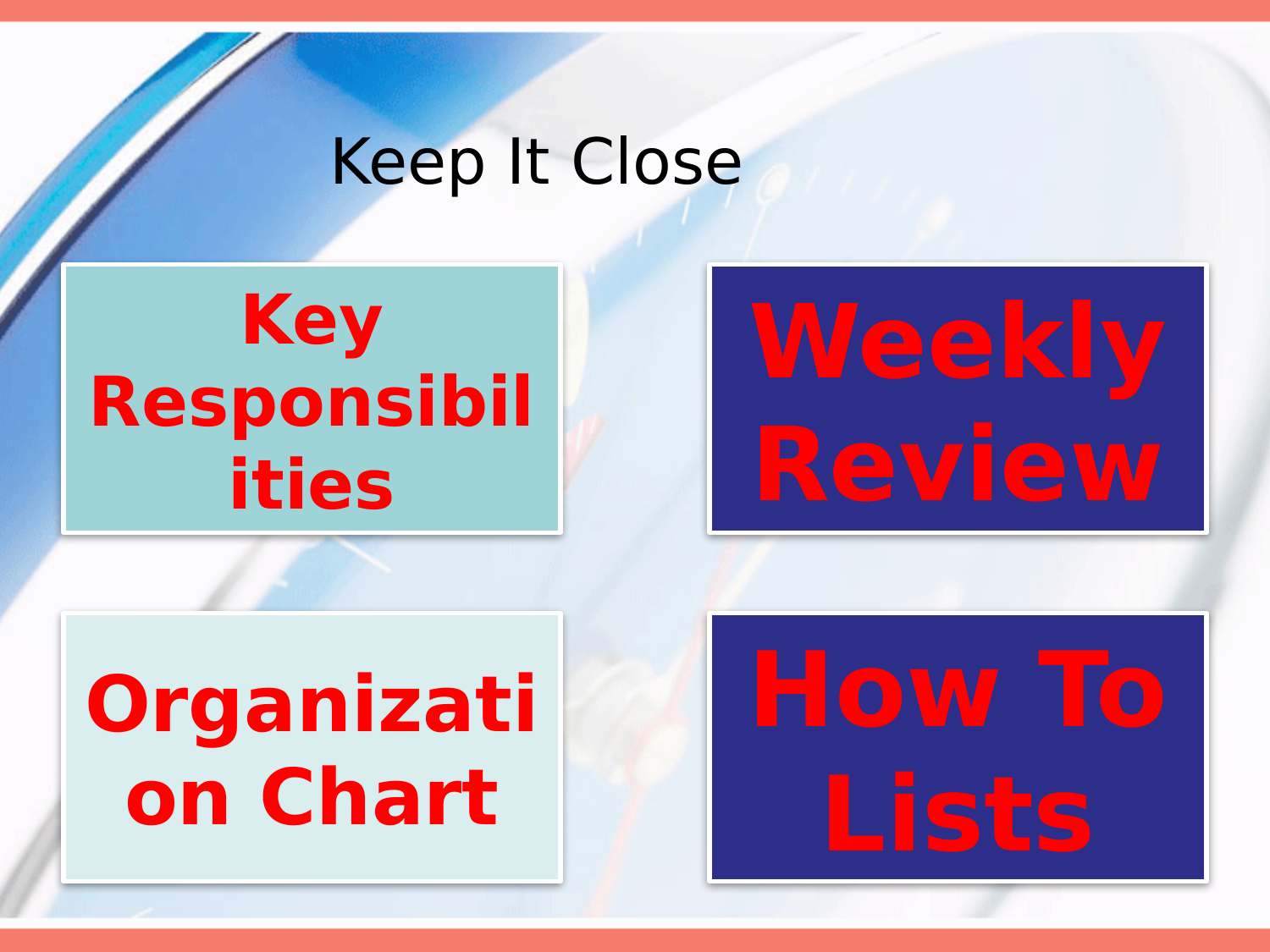

# Keep It Close

Key Responsibilities
Weekly Review
Organization Chart
How To Lists